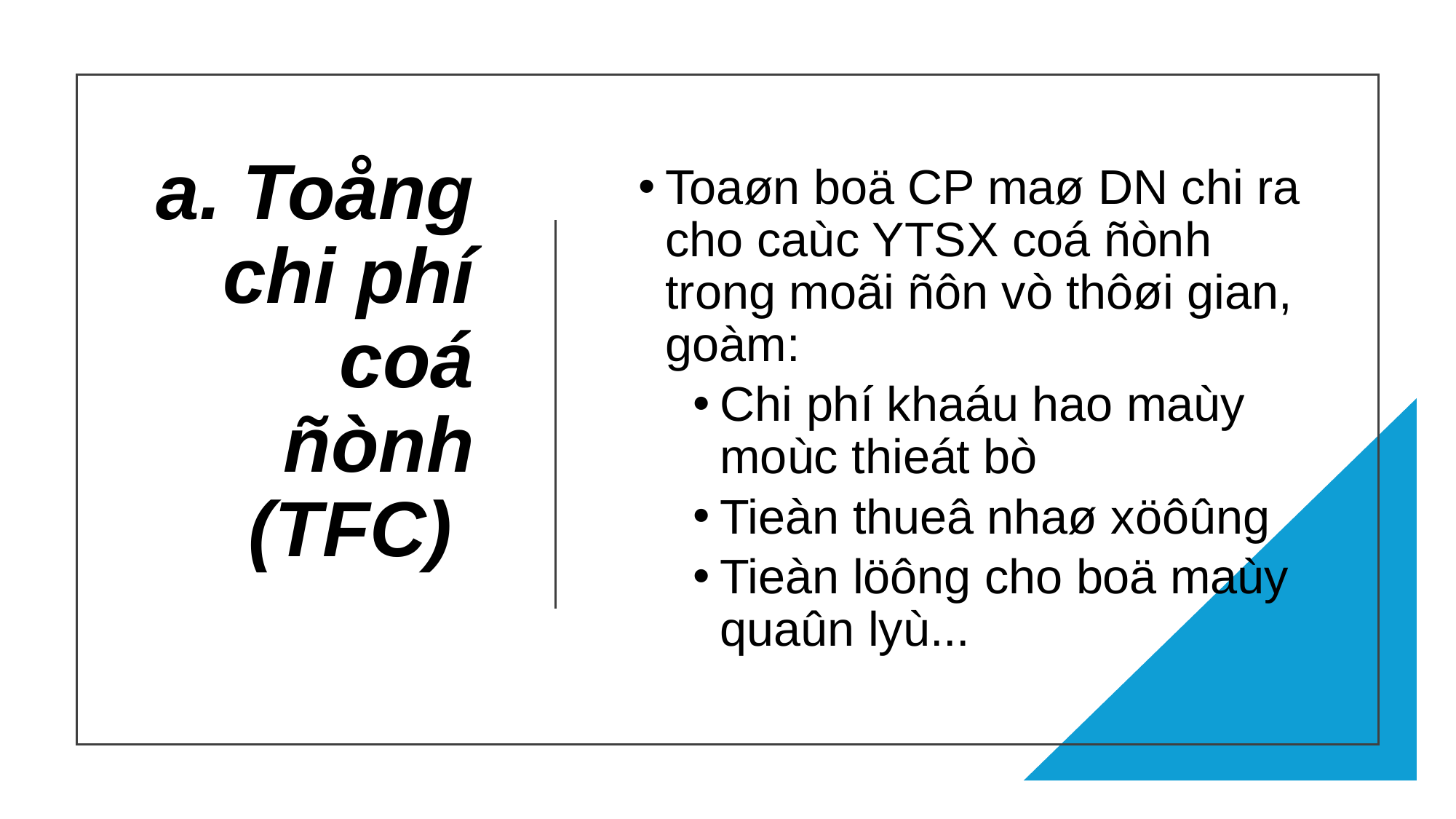

# a. Toång chi phí coá ñònh (TFC)
Toaøn boä CP maø DN chi ra cho caùc YTSX coá ñònh trong moãi ñôn vò thôøi gian, goàm:
Chi phí khaáu hao maùy moùc thieát bò
Tieàn thueâ nhaø xöôûng
Tieàn löông cho boä maùy quaûn lyù...